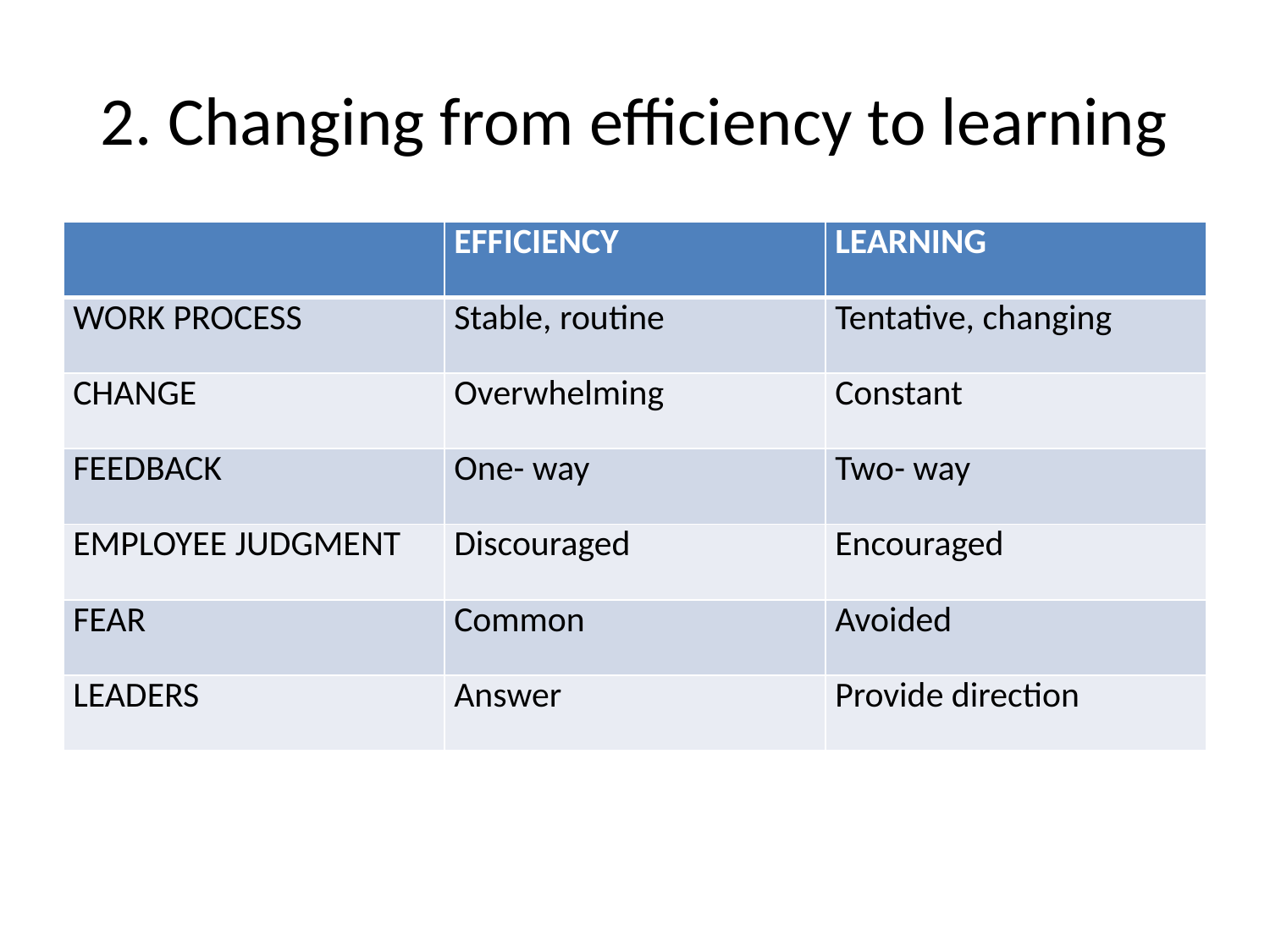

# 2. Changing from efficiency to learning
|  | EFFICIENCY | LEARNING |
| --- | --- | --- |
| WORK PROCESS | Stable, routine | Tentative, changing |
| CHANGE | Overwhelming | Constant |
| FEEDBACK | One- way | Two- way |
| EMPLOYEE JUDGMENT | Discouraged | Encouraged |
| FEAR | Common | Avoided |
| LEADERS | Answer | Provide direction |